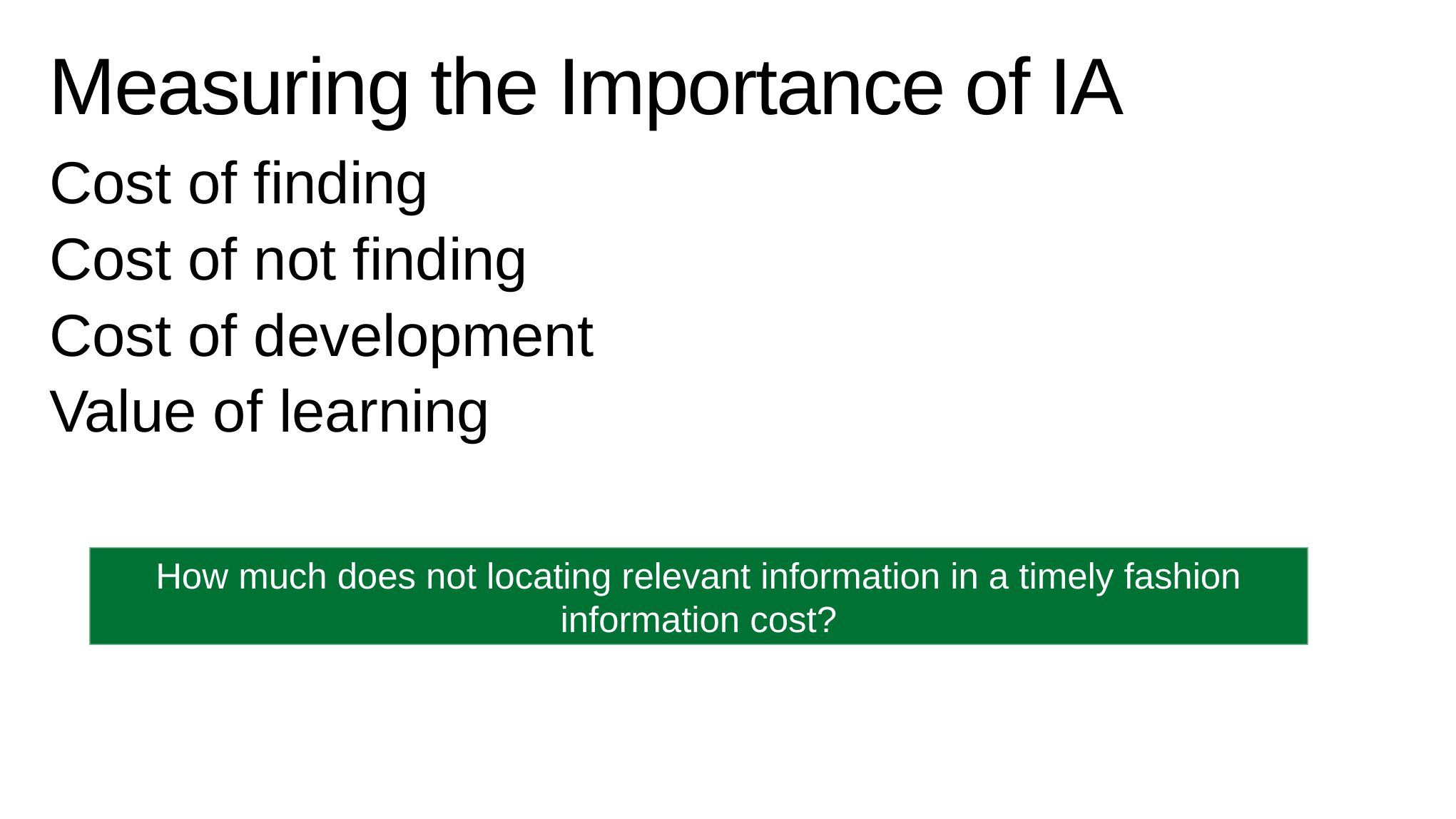

# Measuring the Importance of IA
Cost of finding
Cost of not finding
Cost of development
Value of learning
How much does not locating relevant information in a timely fashion information cost?